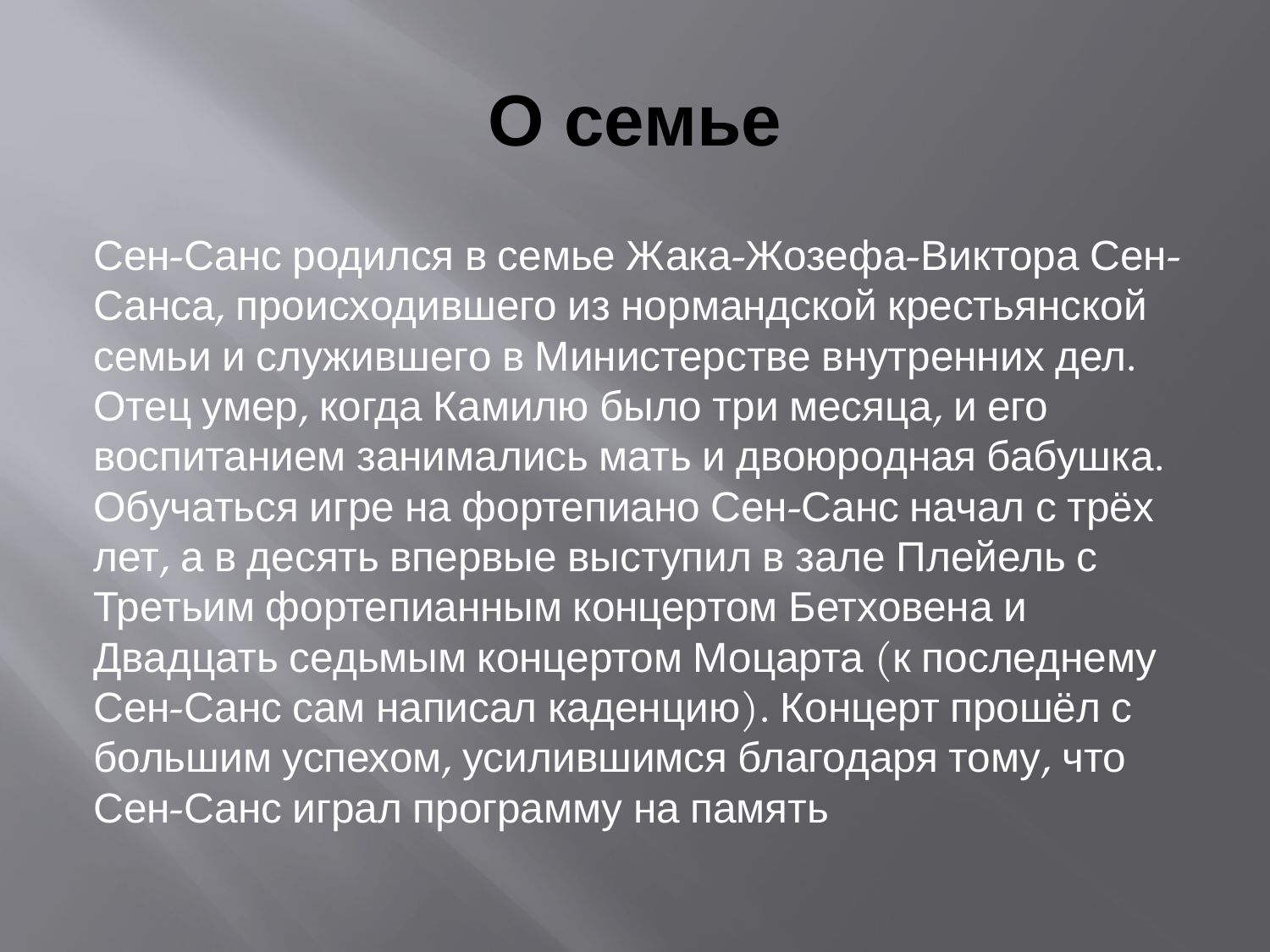

# О семье
Сен-Санс родился в семье Жака-Жозефа-Виктора Сен-Санса, происходившего из нормандской крестьянской семьи и служившего в Министерстве внутренних дел. Отец умер, когда Камилю было три месяца, и его воспитанием занимались мать и двоюродная бабушка. Обучаться игре на фортепиано Сен-Санс начал с трёх лет, а в десять впервые выступил в зале Плейель с Третьим фортепианным концертом Бетховена и Двадцать седьмым концертом Моцарта (к последнему Сен-Санс сам написал каденцию). Концерт прошёл с большим успехом, усилившимся благодаря тому, что Сен-Санс играл программу на память